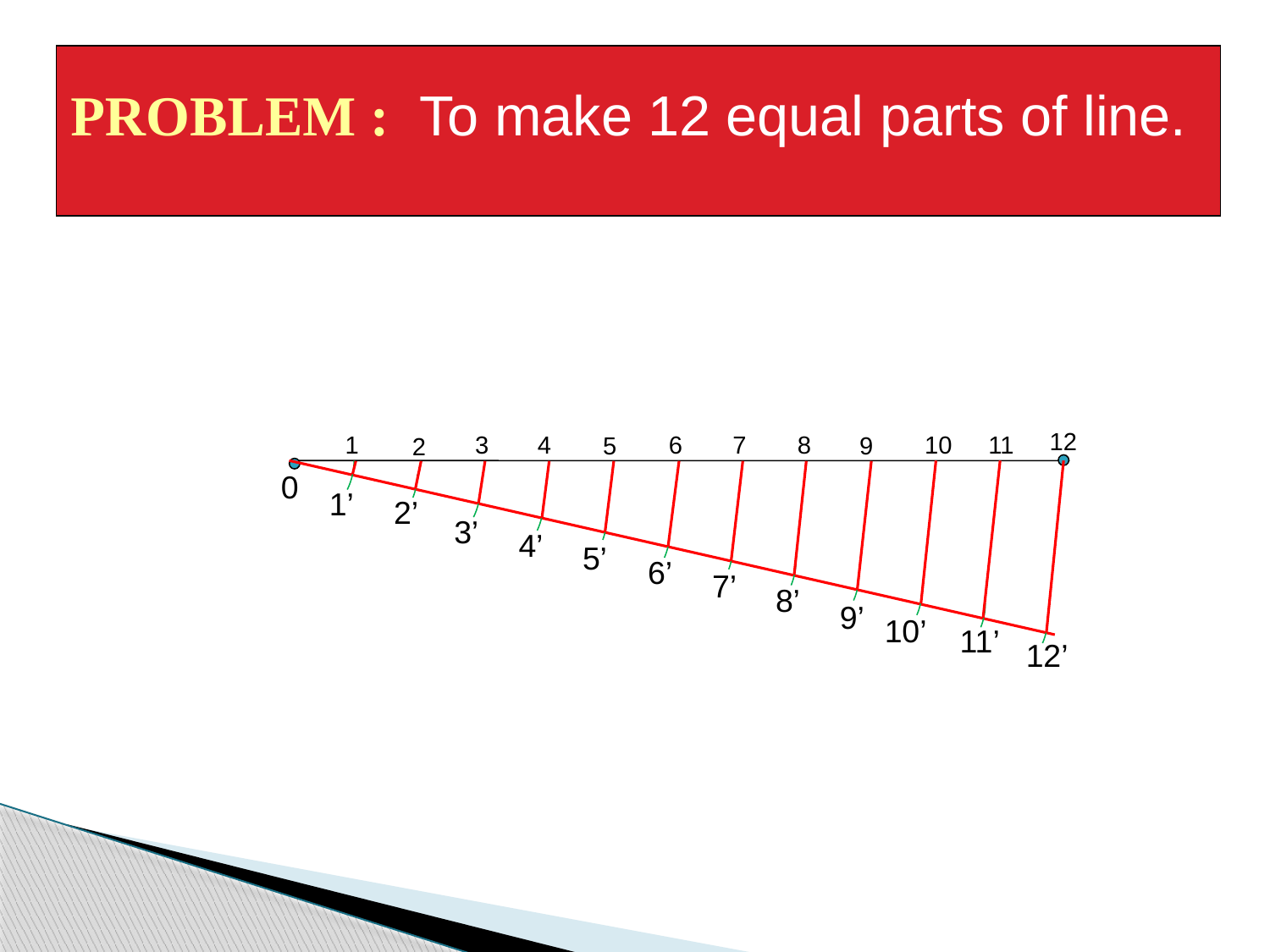

PROBLEM :  To make 12 equal parts of line.
12
1
6
8
10
3
4
7
11
9
5
2

0

1’
2’

3’

4’
5’

6’

7’

8’

9’

10’
11’

12’